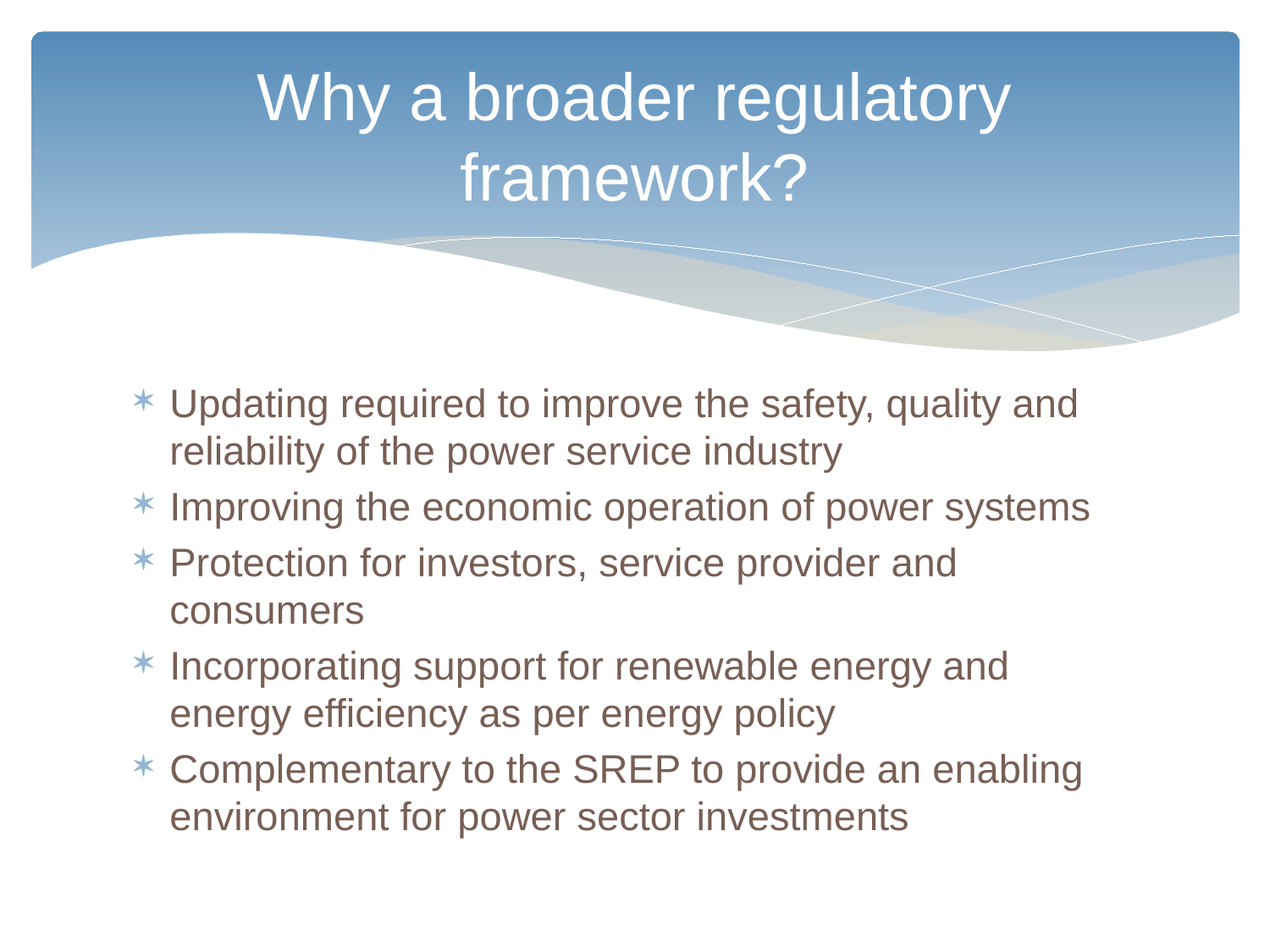

# Why a broader regulatory framework?
Updating required to improve the safety, quality and reliability of the power service industry
Improving the economic operation of power systems
Protection for investors, service provider and consumers
Incorporating support for renewable energy and energy efficiency as per energy policy
Complementary to the SREP to provide an enabling environment for power sector investments